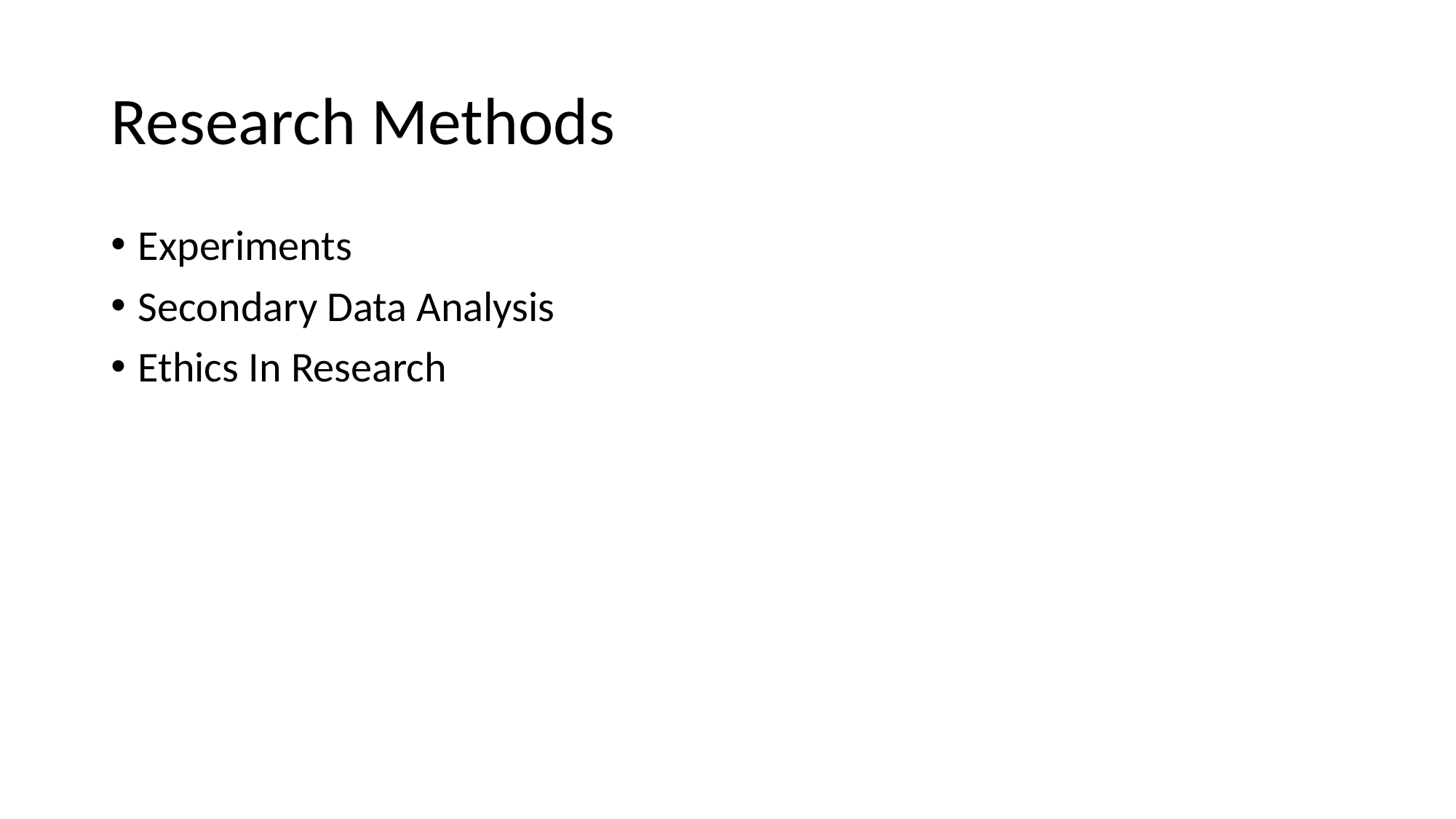

# Research Methods
Experiments
Secondary Data Analysis
Ethics In Research